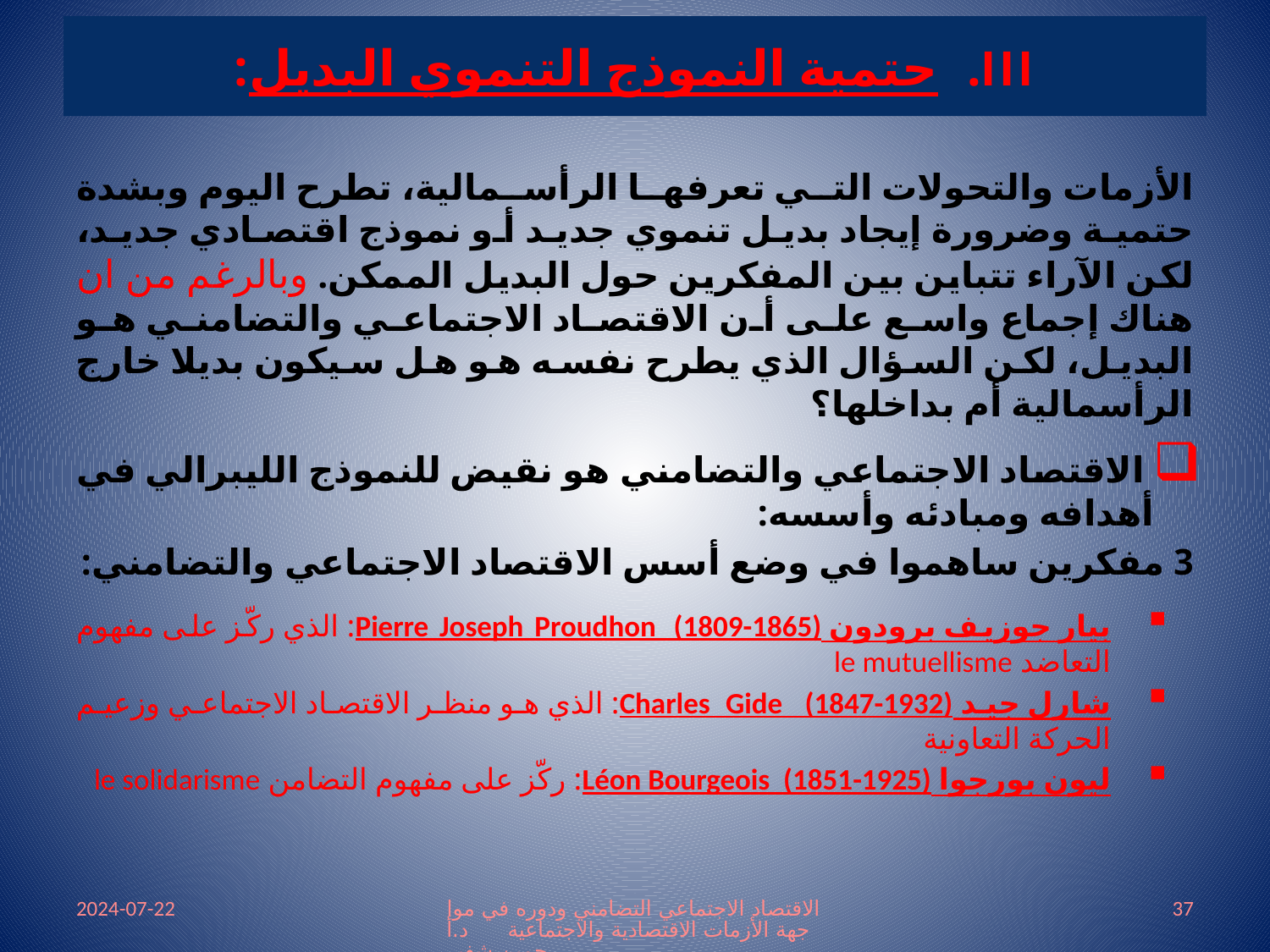

# حتمية النموذج التنموي البديل:

الأزمات والتحولات التي تعرفها الرأسمالية، تطرح اليوم وبشدة حتمية وضرورة إيجاد بديل تنموي جديد أو نموذج اقتصادي جديد، لكن الآراء تتباين بين المفكرين حول البديل الممكن. وبالرغم من ان هناك إجماع واسع على أن الاقتصاد الاجتماعي والتضامني هو البديل، لكن السؤال الذي يطرح نفسه هو هل سيكون بديلا خارج الرأسمالية أم بداخلها؟

 الاقتصاد الاجتماعي والتضامني هو نقيض للنموذج الليبرالي في أهدافه ومبادئه وأسسه:
3 مفكرين ساهموا في وضع أسس الاقتصاد الاجتماعي والتضامني:

بيار جوزيف برودون Pierre Joseph Proudhon  (1809-1865): الذي ركّز على مفهوم التعاضد le mutuellisme
شارل جيد Charles Gide  (1847-1932): الذي هو منظر الاقتصاد الاجتماعي وزعيم الحركة التعاونية
ليون بورجوا Léon Bourgeois  (1851-1925): ركّز على مفهوم التضامن le solidarisme

2024-07-22
الاقتصاد الاجتماعي التضامني ودوره في مواجهة الأزمات الاقتصادية والاجتماعية      د.أحمين شفير
37